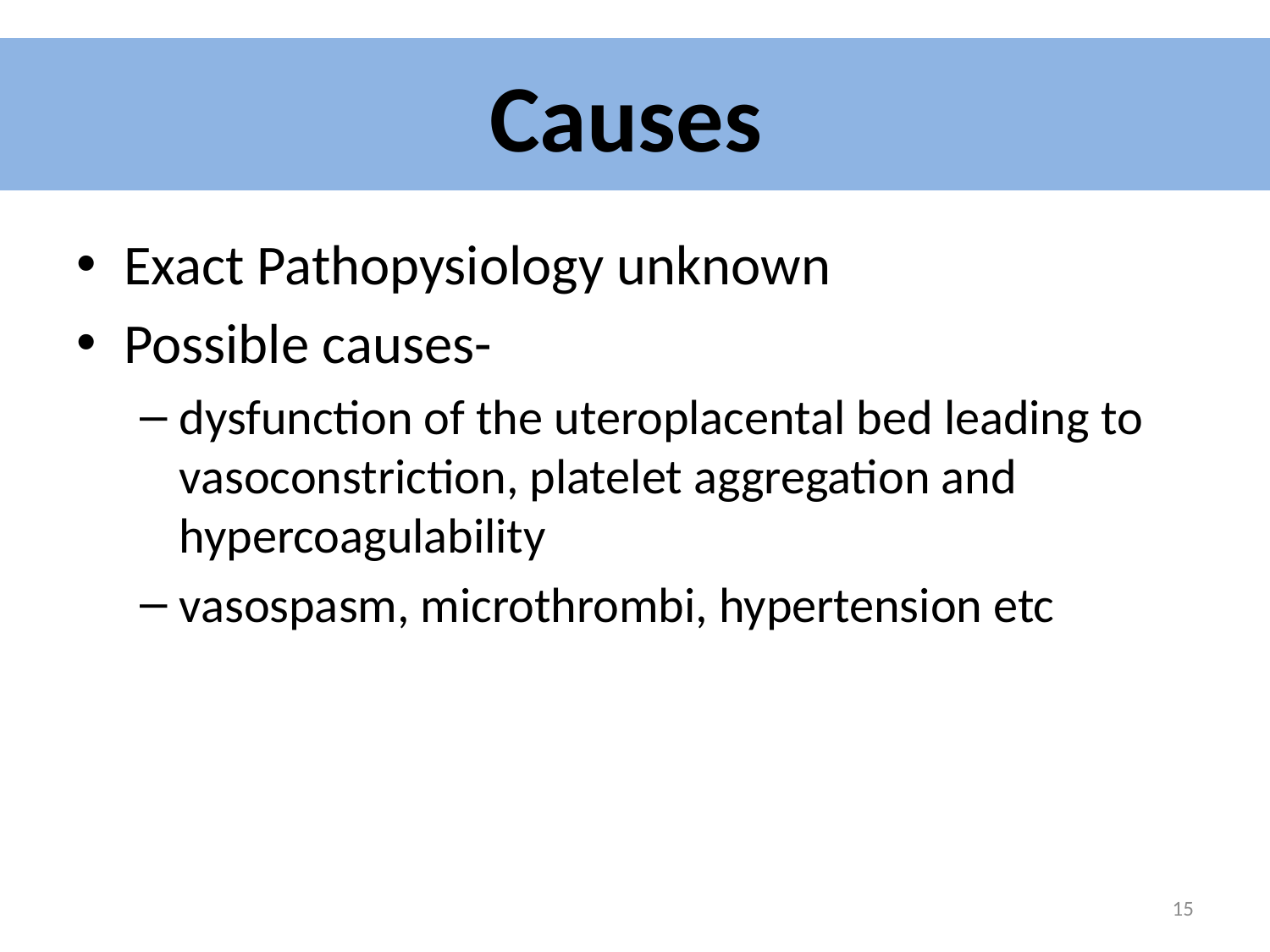

# Causes
Exact Pathopysiology unknown
Possible causes-
dysfunction of the uteroplacental bed leading to vasoconstriction, platelet aggregation and hypercoagulability
vasospasm, microthrombi, hypertension etc
15